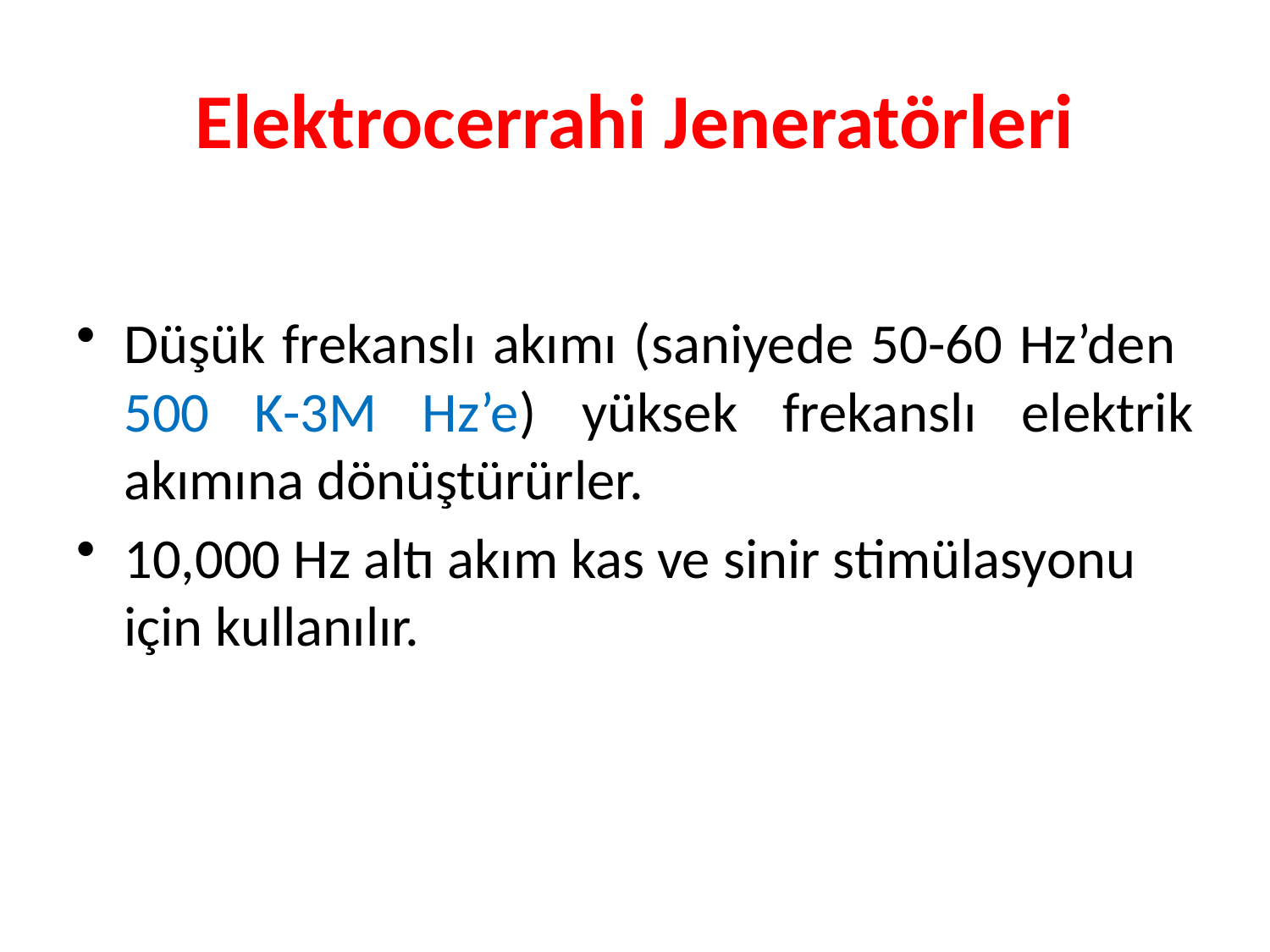

# Elektrocerrahi Jeneratörleri

Düşük frekanslı akımı (saniyede 50-60 Hz’den  500 K-3M Hz’e) yüksek frekanslı elektrik akımına dönüştürürler.
10,000 Hz altı akım kas ve sinir stimülasyonu için kullanılır.